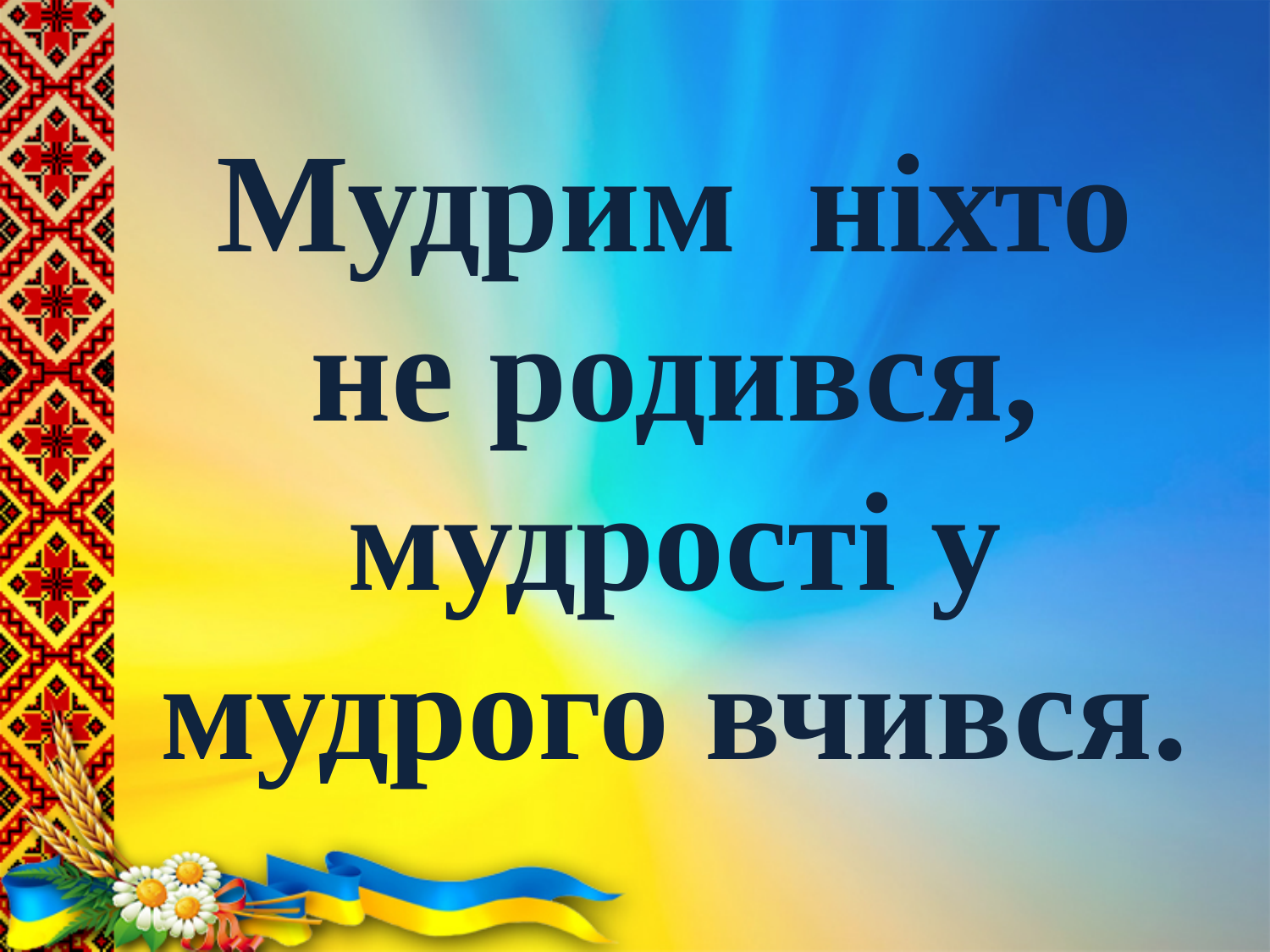

Мудрим  ніхто не родився, мудрості у мудрого вчився.